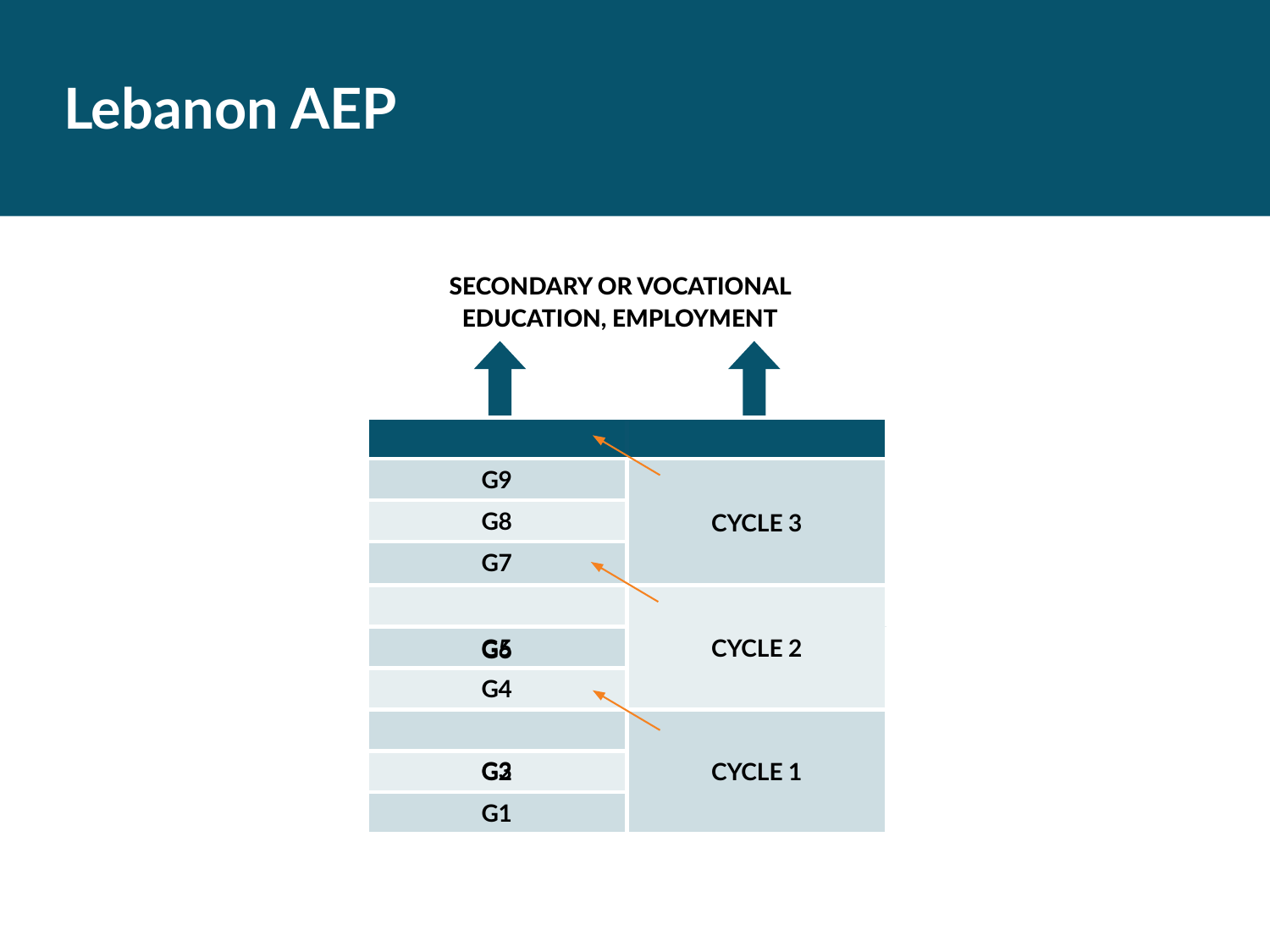

# Lebanon AEP
SECONDARY OR VOCATIONAL  EDUCATION, EMPLOYMENT

G9
G8
CYCLE 3
G7  G6

G5
CYCLE 2
G4  G3

G2
CYCLE 1
G1